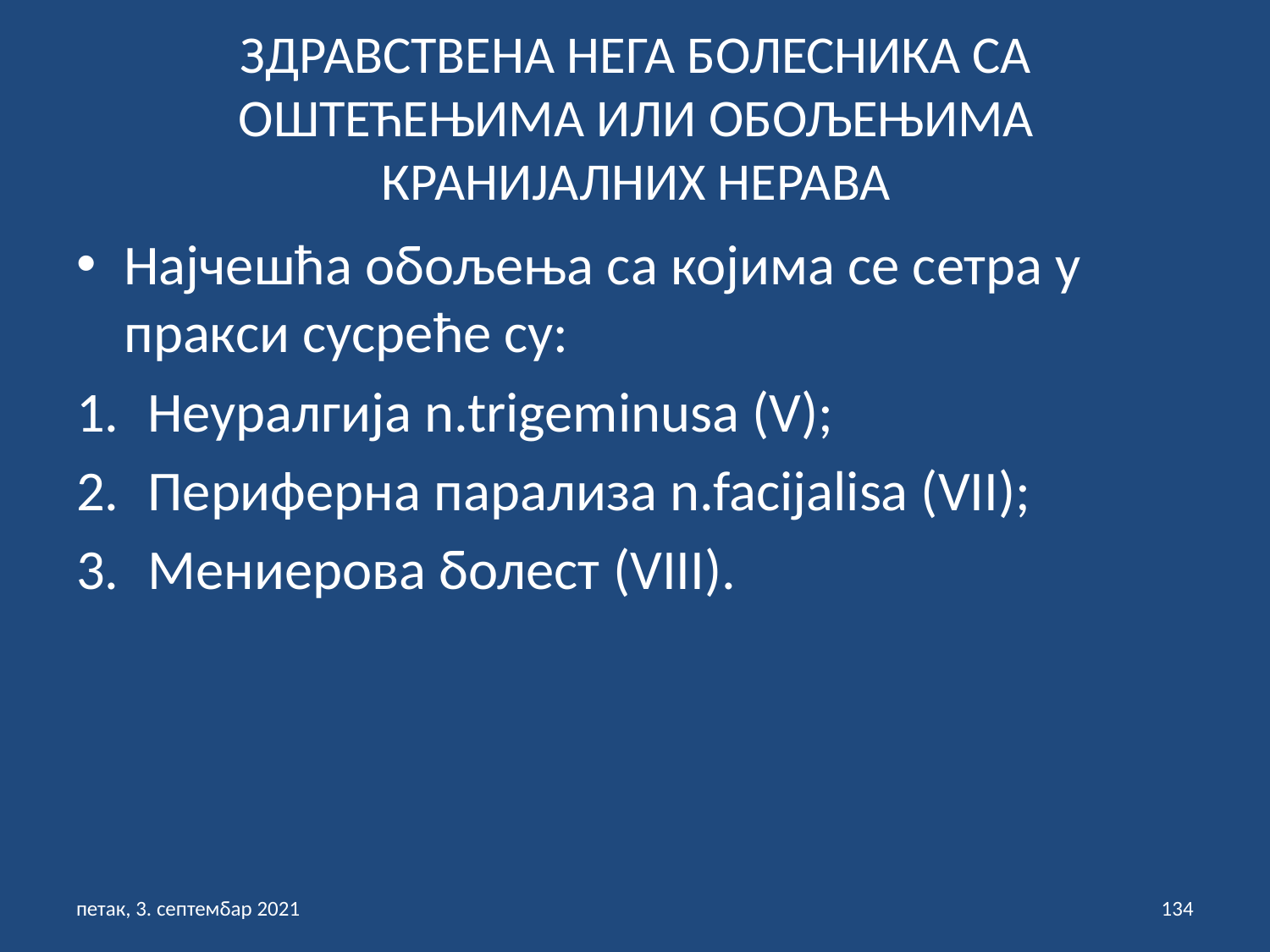

# ЗДРАВСТВЕНА НЕГА БОЛЕСНИКА СА ОШТЕЋЕЊИМА ИЛИ ОБОЉЕЊИМА КРАНИЈАЛНИХ НЕРАВА
Најчешћа обољења са којима се сетра у пракси сусреће су:
Неуралгија n.trigeminusa (V);
Периферна парализа n.facijalisa (VII);
Мениерова болест (VIII).
петак, 3. септембар 2021
134